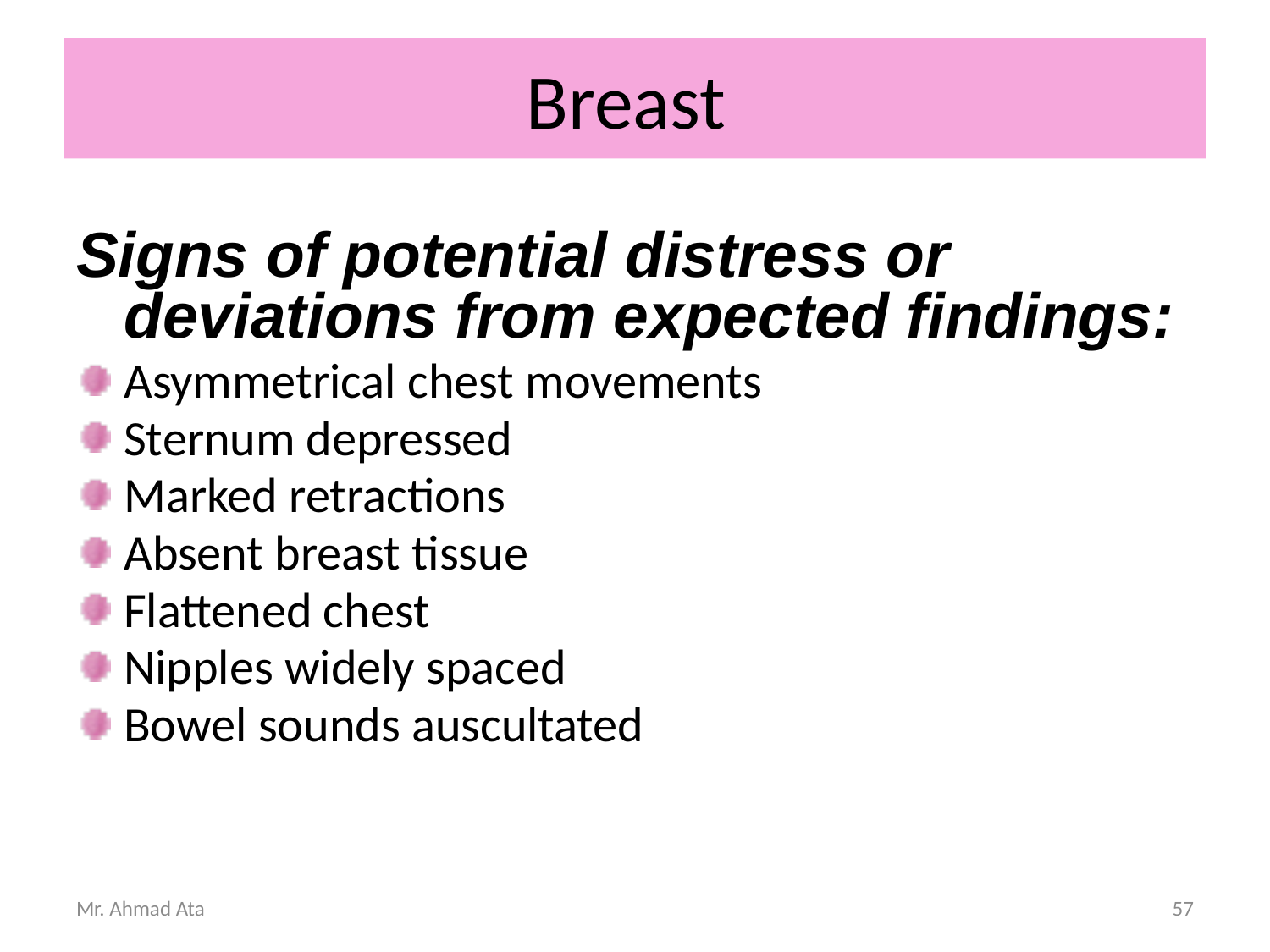

# Breast
Signs of potential distress or deviations from expected findings:
Asymmetrical chest movements
Sternum depressed
Marked retractions
Absent breast tissue
Flattened chest
Nipples widely spaced
Bowel sounds auscultated

Mr. Ahmad Ata
57